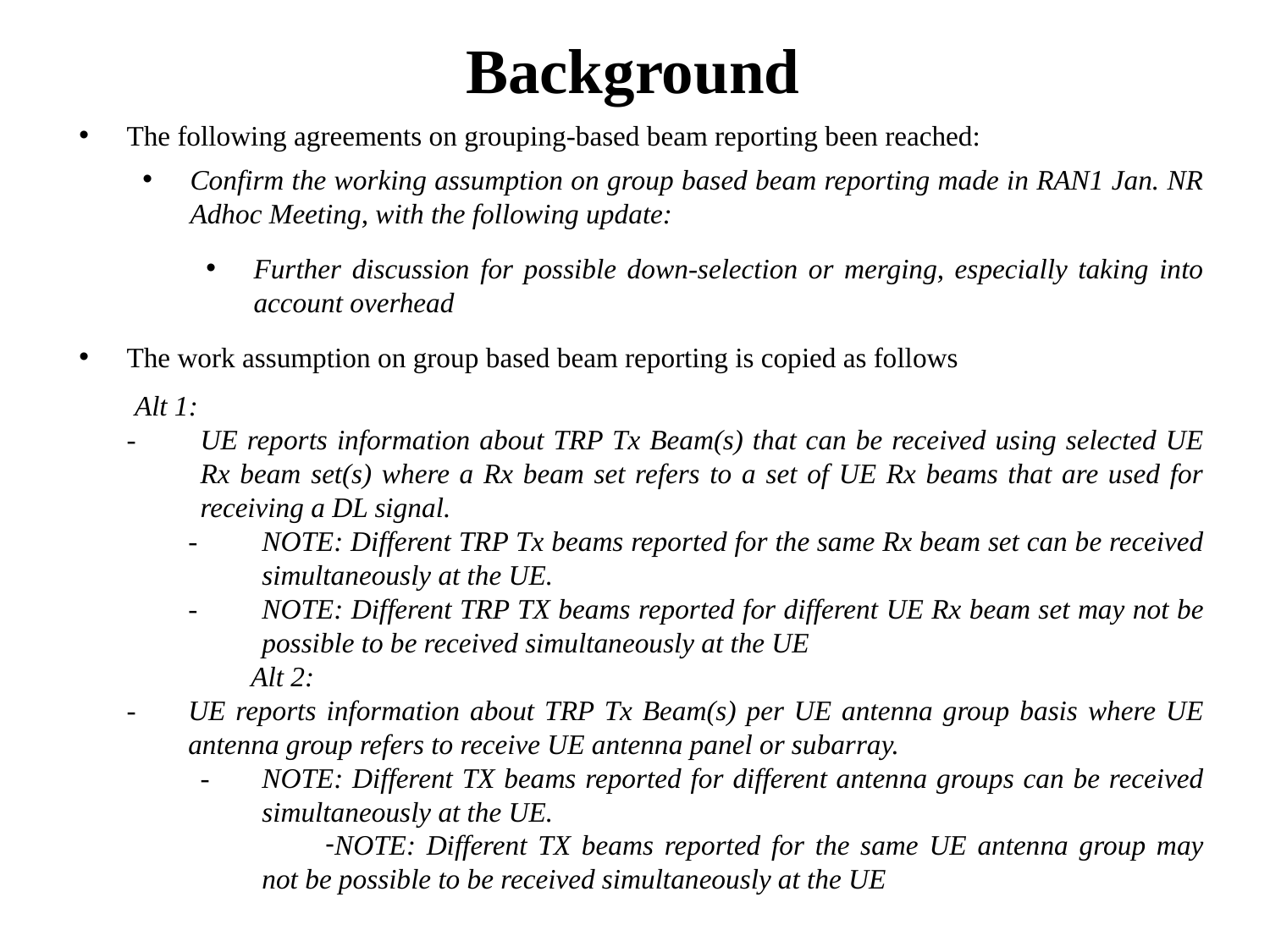

# Background
The following agreements on grouping-based beam reporting been reached:
Confirm the working assumption on group based beam reporting made in RAN1 Jan. NR Adhoc Meeting, with the following update:
Further discussion for possible down-selection or merging, especially taking into account overhead
The work assumption on group based beam reporting is copied as follows
 Alt 1:
-	UE reports information about TRP Tx Beam(s) that can be received using selected UE Rx beam set(s) where a Rx beam set refers to a set of UE Rx beams that are used for receiving a DL signal.
-	NOTE: Different TRP Tx beams reported for the same Rx beam set can be received simultaneously at the UE.
-	NOTE: Different TRP TX beams reported for different UE Rx beam set may not be possible to be received simultaneously at the UE
         Alt 2:
-	UE reports information about TRP Tx Beam(s) per UE antenna group basis where UE antenna group refers to receive UE antenna panel or subarray.
-	NOTE: Different TX beams reported for different antenna groups can be received simultaneously at the UE.
NOTE: Different TX beams reported for the same UE antenna group may not be possible to be received simultaneously at the UE